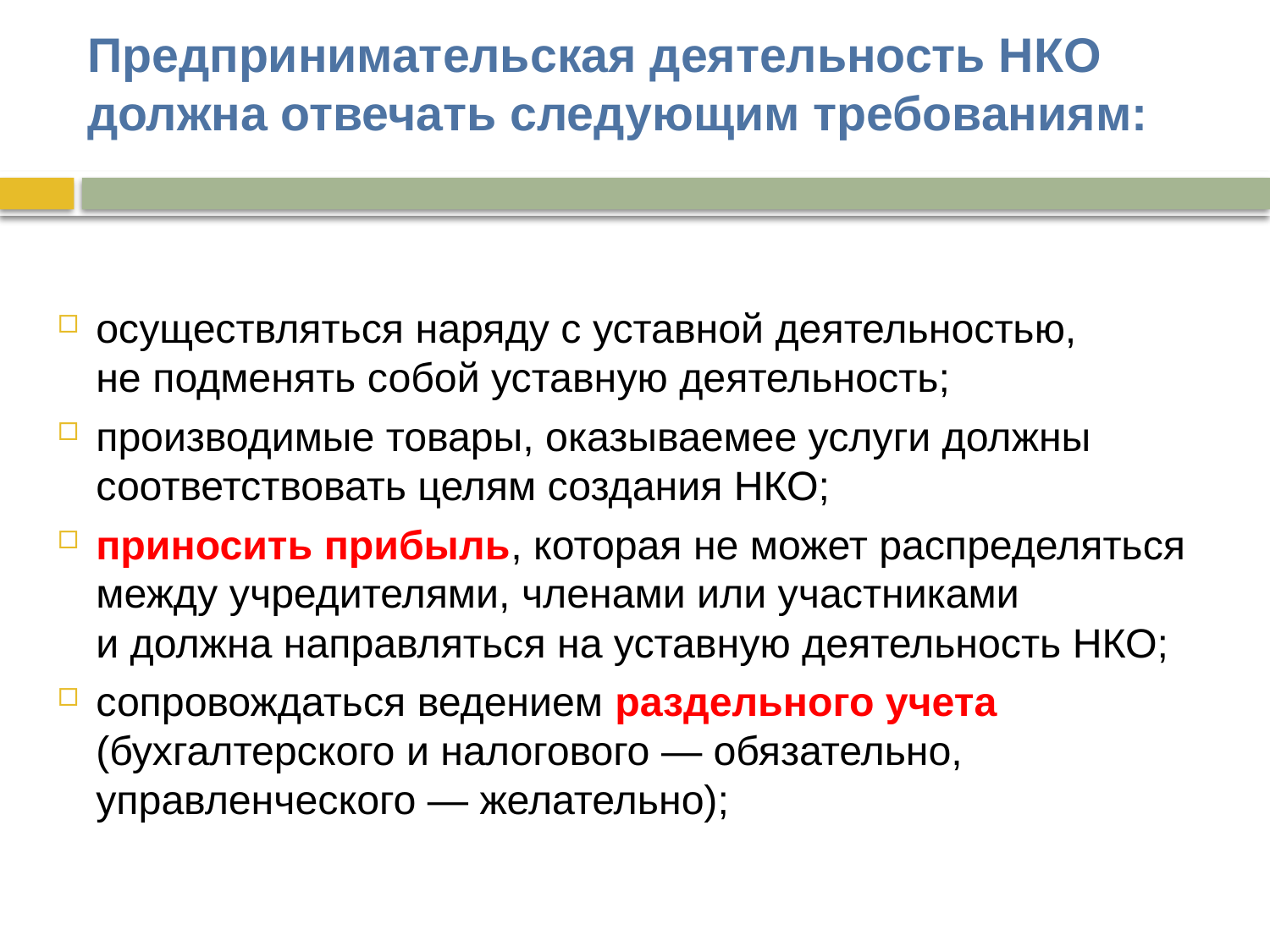

# Предпринимательская деятельность НКО должна отвечать следующим требованиям:
осуществляться наряду с уставной деятельностью, не подменять собой уставную деятельность;
производимые товары, оказываемее услуги должны соответствовать целям создания НКО;
приносить прибыль, которая не может распределяться между учредителями, членами или участниками и должна направляться на уставную деятельность НКО;
сопровождаться ведением раздельного учета (бухгалтерского и налогового — обязательно, управленческого — желательно);